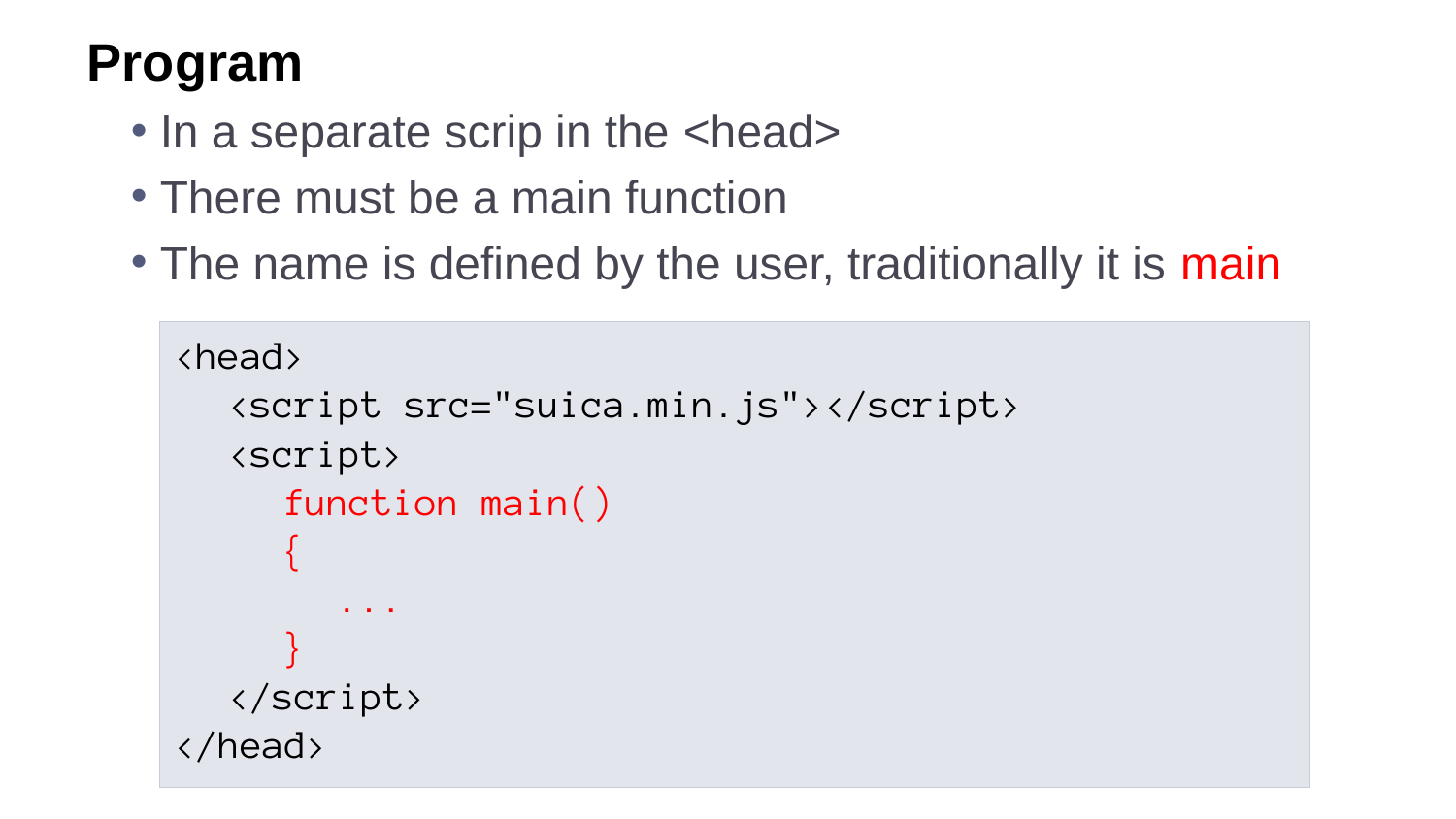

Program
In a separate scrip in the <head>
There must be a main function
The name is defined by the user, traditionally it is main
<head>
	<script src="suica.min.js"></script>
	<script>
		function main()
		{
			...
		}
	</script>
</head>